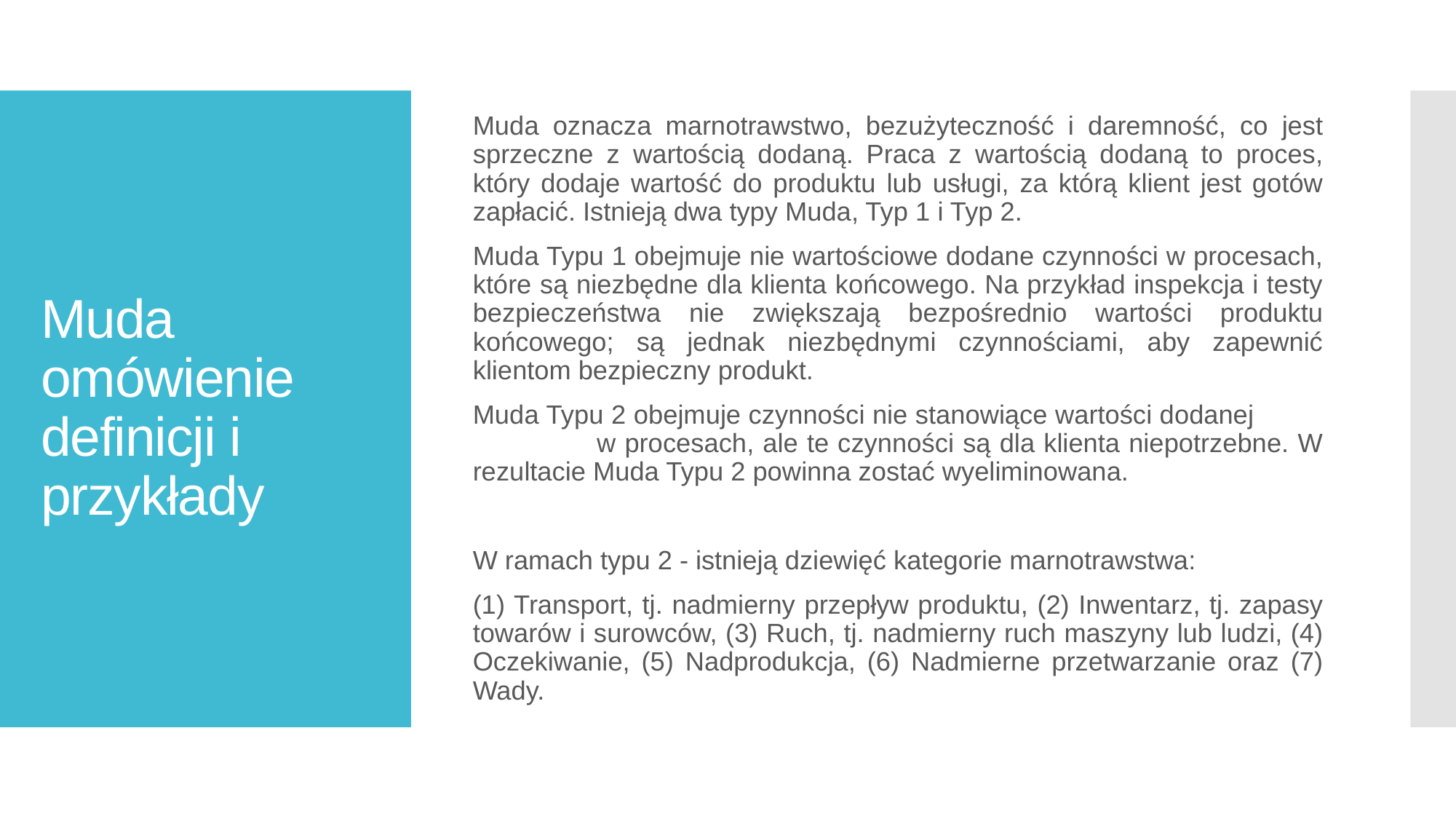

Muda oznacza marnotrawstwo, bezużyteczność i daremność, co jest sprzeczne z wartością dodaną. Praca z wartością dodaną to proces, który dodaje wartość do produktu lub usługi, za którą klient jest gotów zapłacić. Istnieją dwa typy Muda, Typ 1 i Typ 2.
Muda Typu 1 obejmuje nie wartościowe dodane czynności w procesach, które są niezbędne dla klienta końcowego. Na przykład inspekcja i testy bezpieczeństwa nie zwiększają bezpośrednio wartości produktu końcowego; są jednak niezbędnymi czynnościami, aby zapewnić klientom bezpieczny produkt.
Muda Typu 2 obejmuje czynności nie stanowiące wartości dodanej                        w procesach, ale te czynności są dla klienta niepotrzebne. W rezultacie Muda Typu 2 powinna zostać wyeliminowana.

W ramach typu 2 - istnieją dziewięć kategorie marnotrawstwa:
(1) Transport, tj. nadmierny przepływ produktu, (2) Inwentarz, tj. zapasy towarów i surowców, (3) Ruch, tj. nadmierny ruch maszyny lub ludzi, (4) Oczekiwanie, (5) Nadprodukcja, (6) Nadmierne przetwarzanie oraz (7) Wady.
# Muda omówienie definicji i przykłady